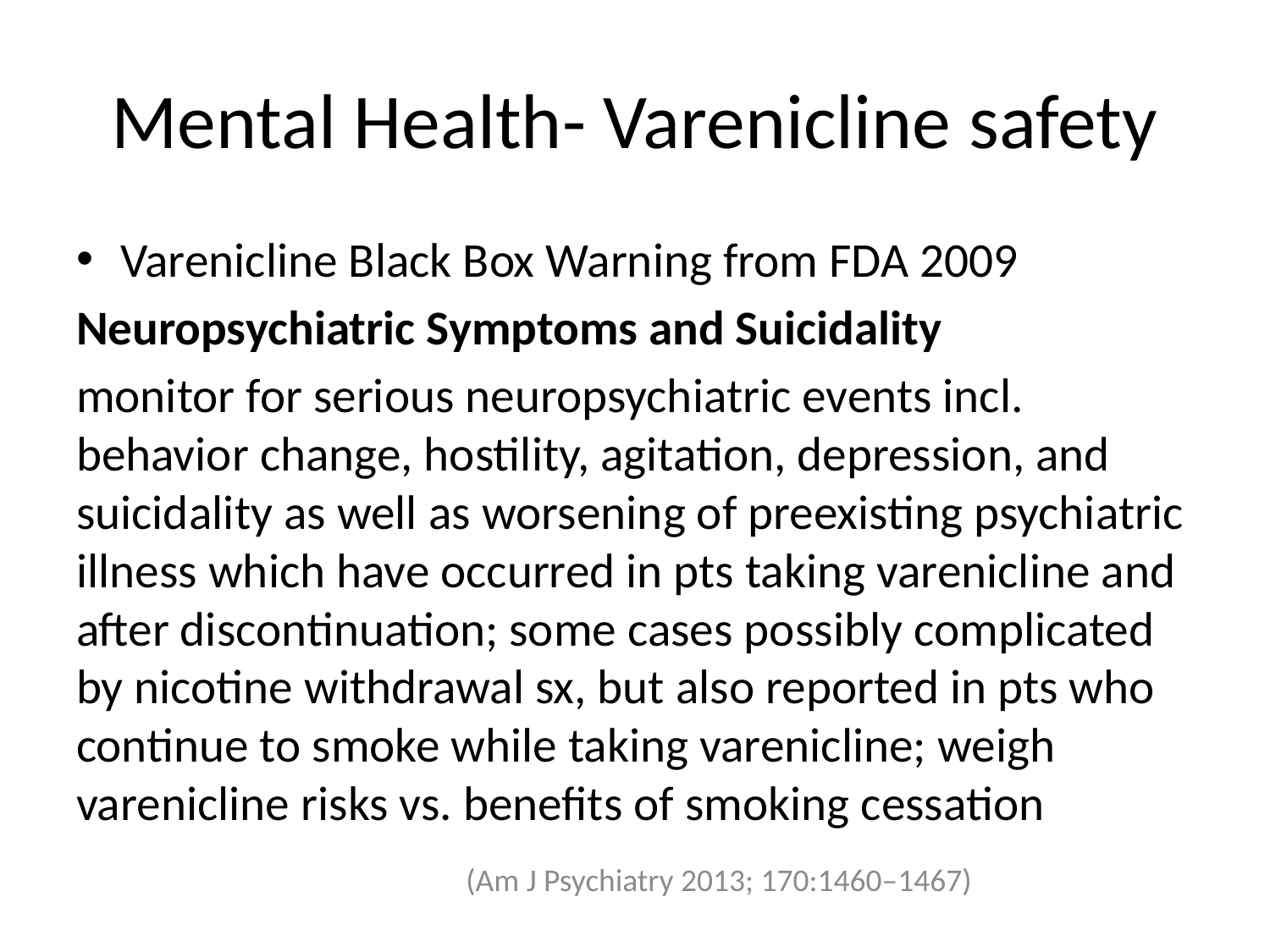

# Mental Health- Varenicline safety
Varenicline Black Box Warning from FDA 2009
Neuropsychiatric Symptoms and Suicidality
monitor for serious neuropsychiatric events incl. behavior change, hostility, agitation, depression, and suicidality as well as worsening of preexisting psychiatric illness which have occurred in pts taking varenicline and after discontinuation; some cases possibly complicated by nicotine withdrawal sx, but also reported in pts who continue to smoke while taking varenicline; weigh varenicline risks vs. benefits of smoking cessation

(Am J Psychiatry 2013; 170:1460–1467)